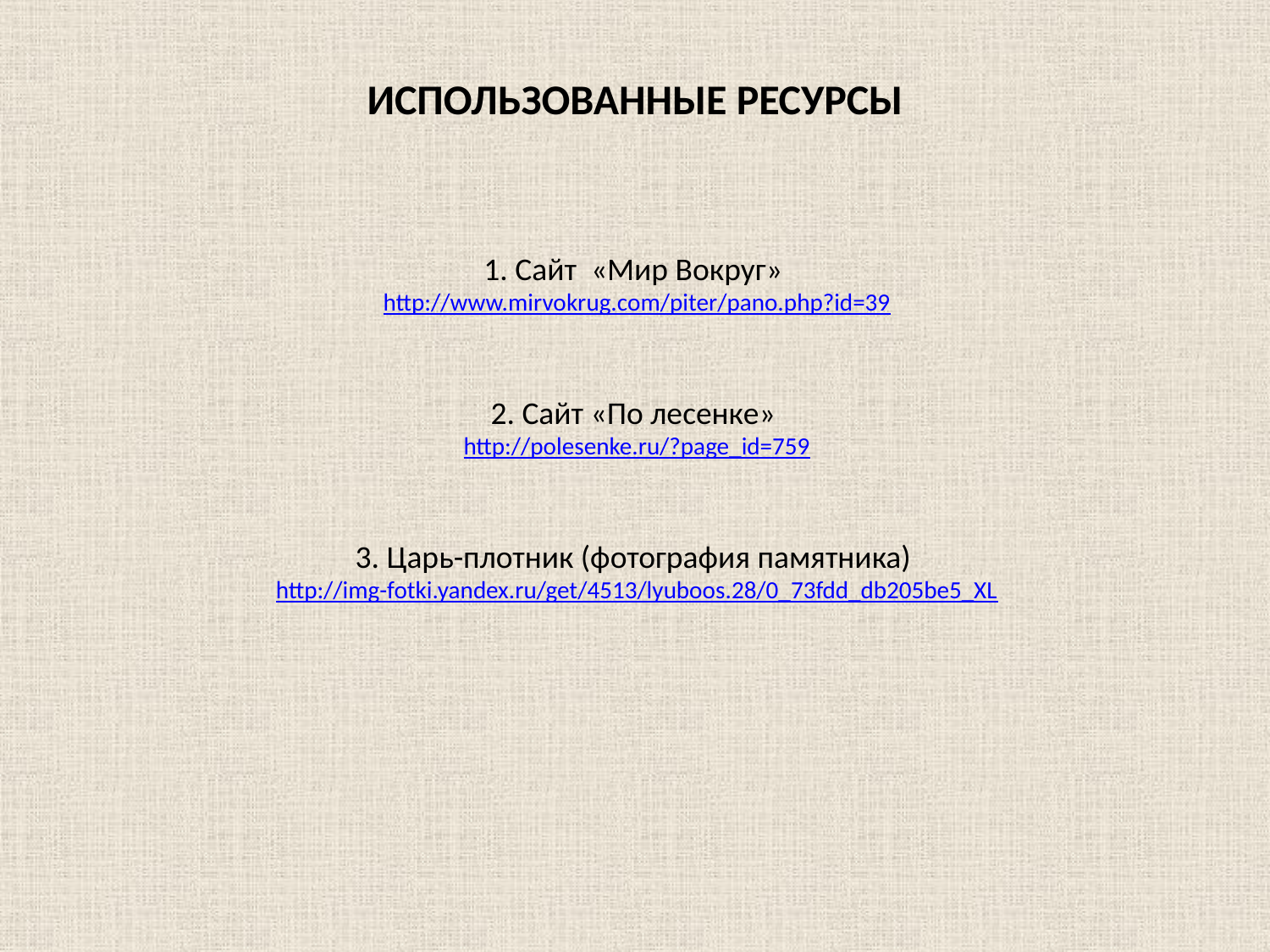

ИСПОЛЬЗОВАННЫЕ РЕСУРСЫ

1. Сайт  «Мир Вокруг»
http://www.mirvokrug.com/piter/pano.php?id=39

2. Сайт «По лесенке»
http://polesenke.ru/?page_id=759

3. Царь-плотник (фотография памятника)
http://img-fotki.yandex.ru/get/4513/lyuboos.28/0_73fdd_db205be5_XL